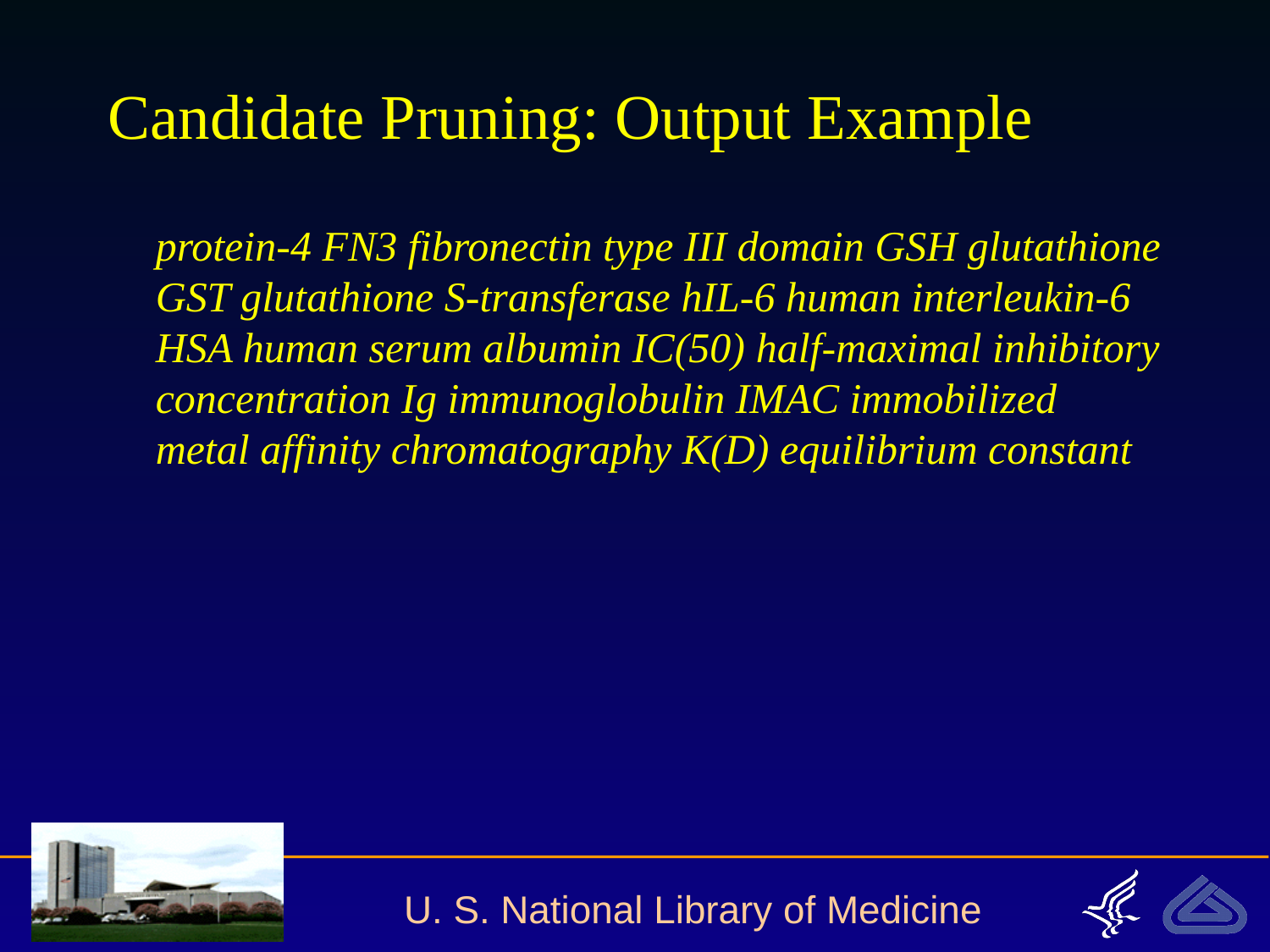

# Candidate Pruning: Output Example
protein-4 FN3 fibronectin type III domain GSH glutathione GST glutathione S-transferase hIL-6 human interleukin-6 HSA human serum albumin IC(50) half-maximal inhibitory concentration Ig immunoglobulin IMAC immobilized metal affinity chromatography K(D) equilibrium constant